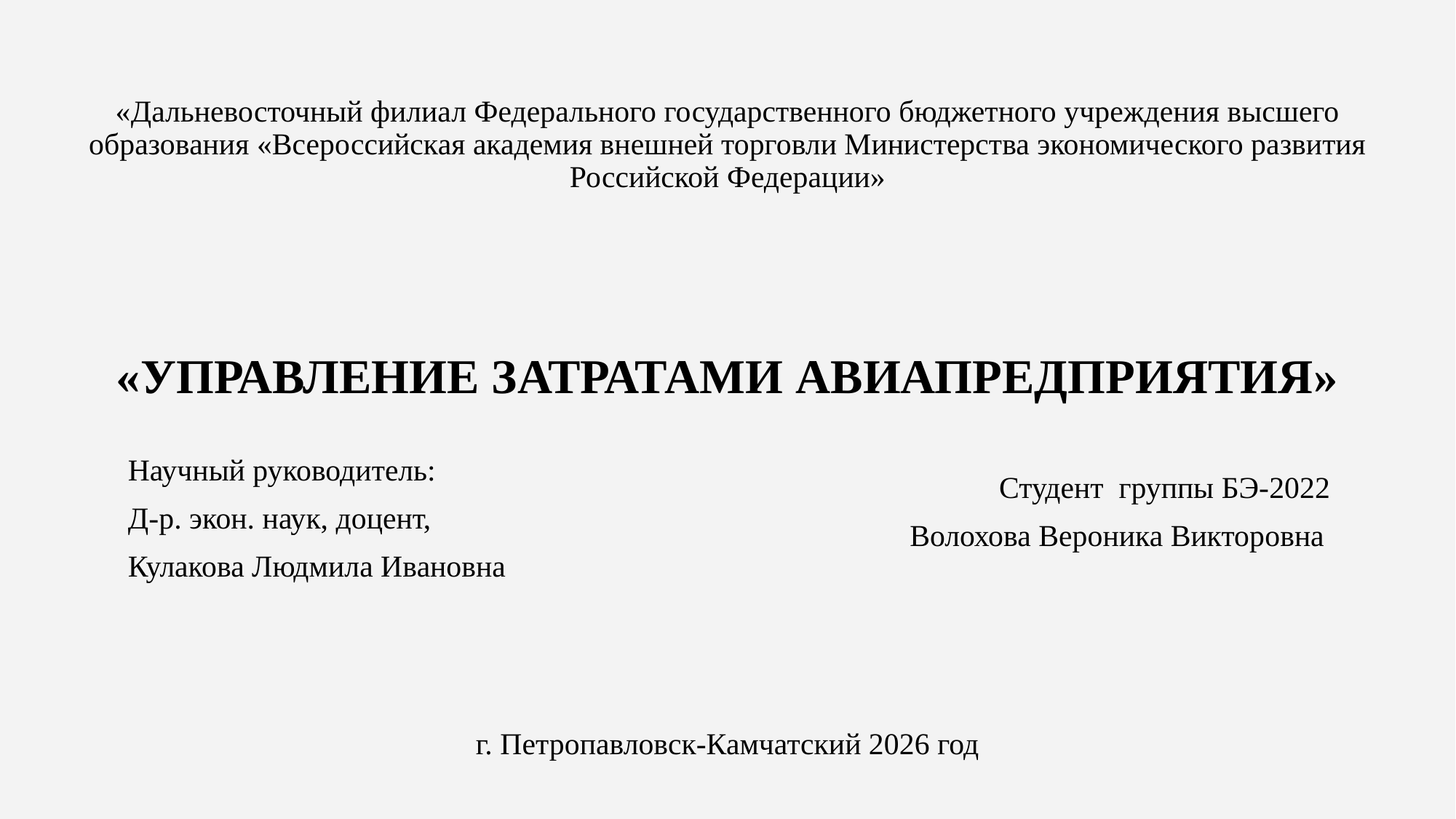

«Дальневосточный филиал Федерального государственного бюджетного учреждения высшего образования «Всероссийская академия внешней торговли Министерства экономического развития Российской Федерации»
 
«УПРАВЛЕНИЕ ЗАТРАТАМИ АВИАПРЕДПРИЯТИЯ»
Научный руководитель:
Д-р. экон. наук, доцент,
Кулакова Людмила Ивановна

Студент  группы БЭ-2022
Волохова Вероника Викторовна
г. Петропавловск-Камчатский 2026 год